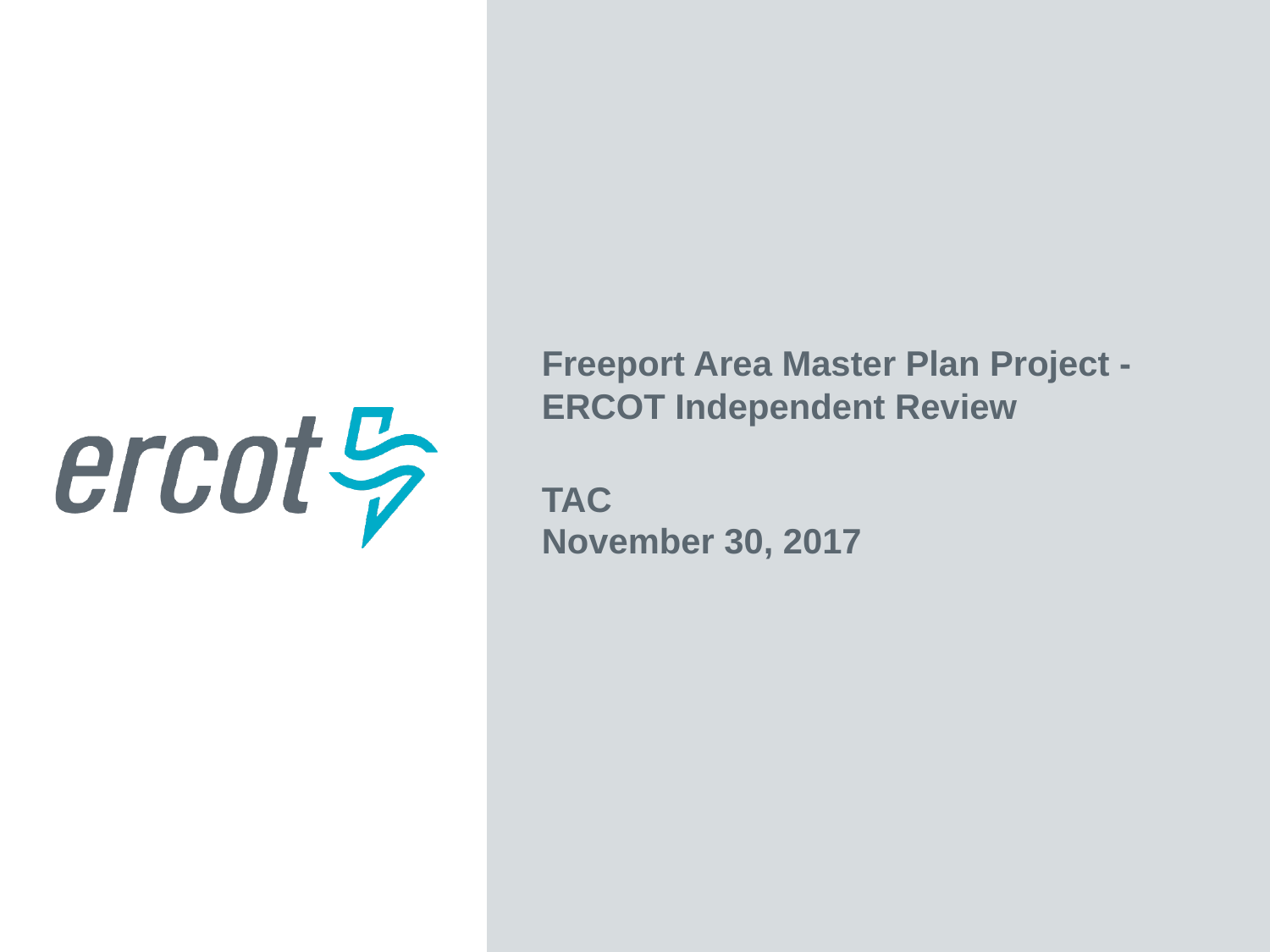

Freeport Area Master Plan Project -
ERCOT Independent Review

TAC
November 30, 2017